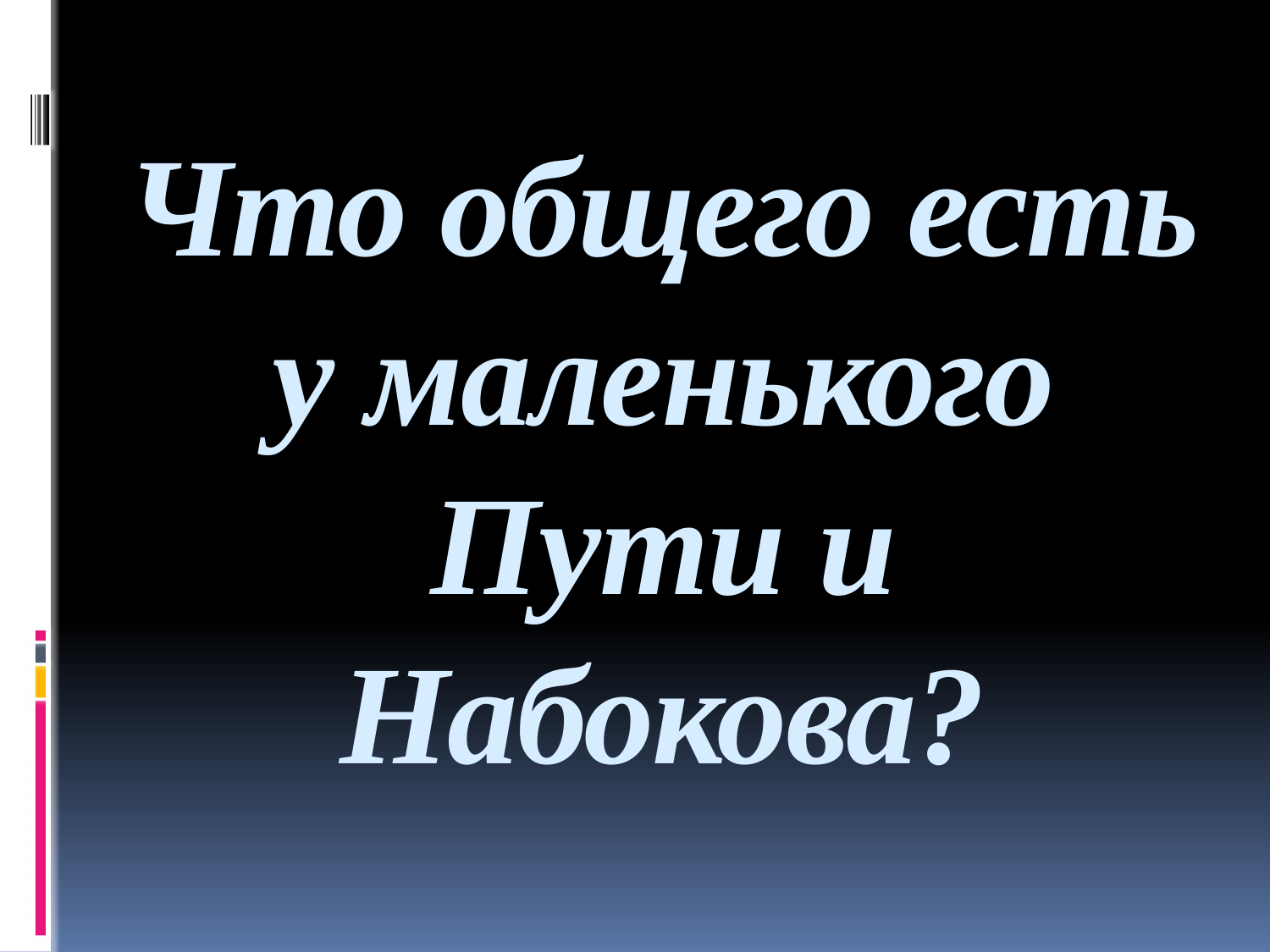

# Что общего есть у маленького Пути и Набокова?